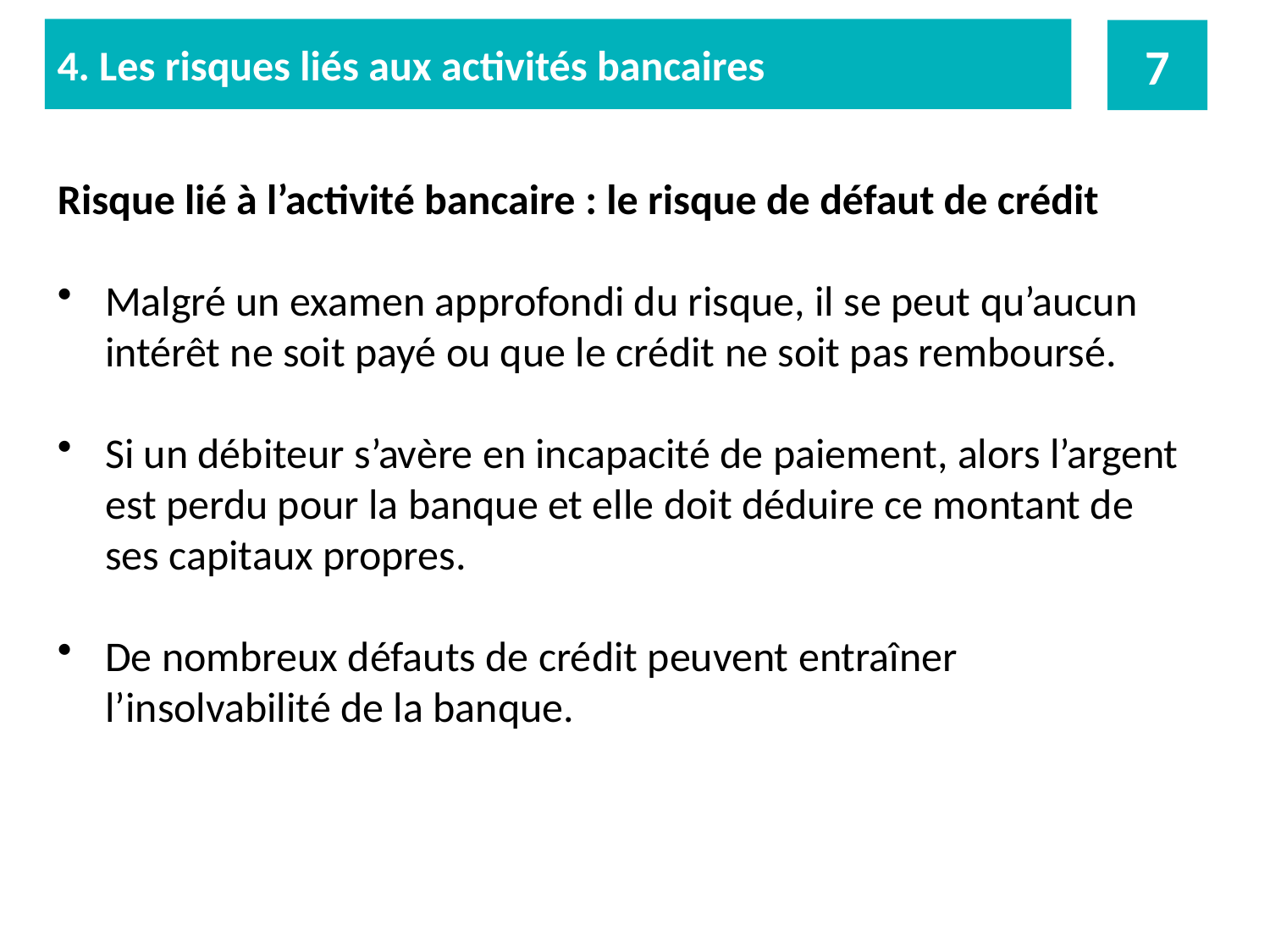

4. Les risques liés aux activités bancaires
7
Risque lié à l’activité bancaire : le risque de défaut de crédit

Malgré un examen approfondi du risque, il se peut qu’aucun intérêt ne soit payé ou que le crédit ne soit pas remboursé.

Si un débiteur s’avère en incapacité de paiement, alors l’argent est perdu pour la banque et elle doit déduire ce montant de ses capitaux propres.

De nombreux défauts de crédit peuvent entraîner l’insolvabilité de la banque.